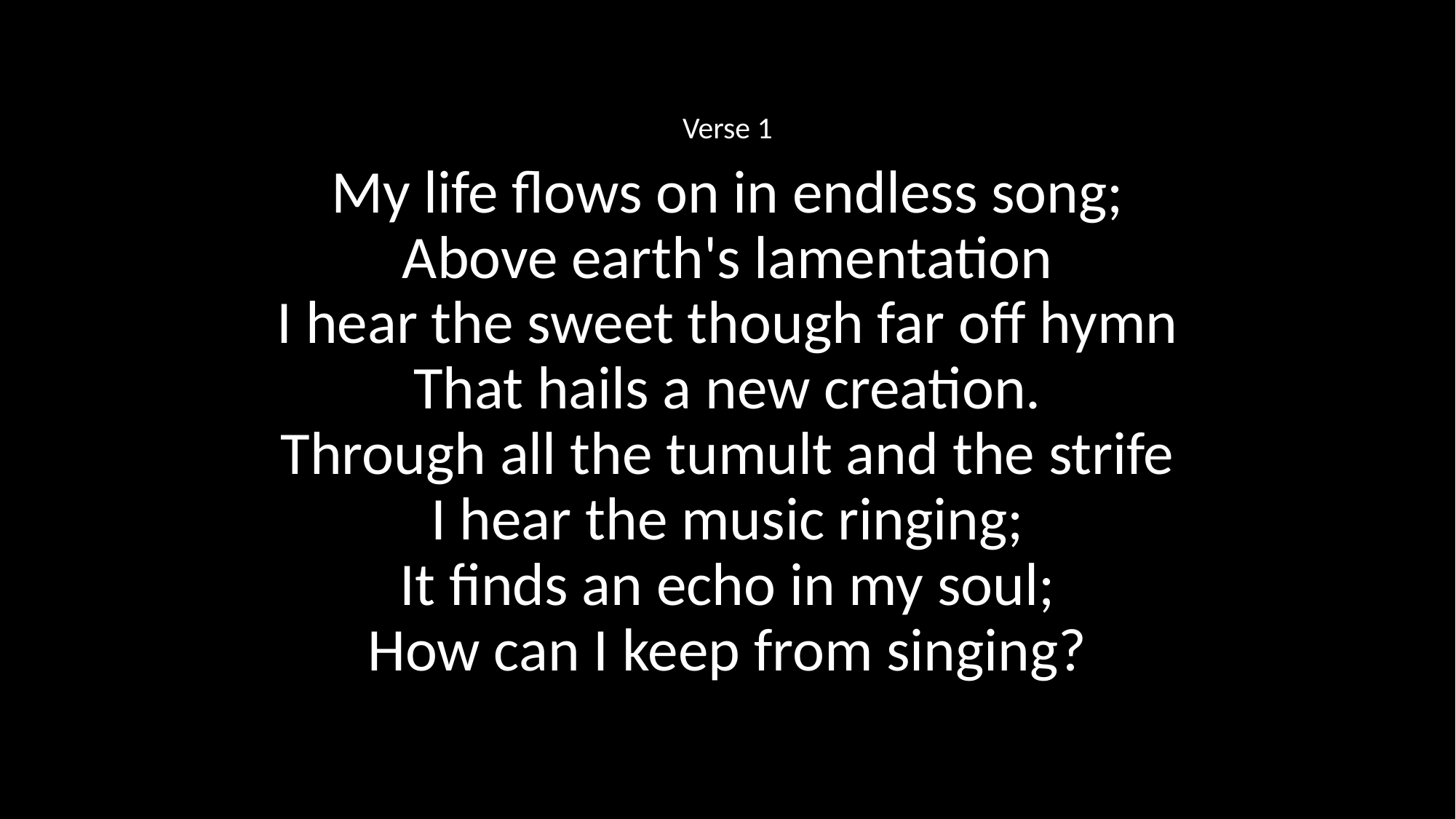

Verse 1
My life flows on in endless song;
Above earth's lamentation
I hear the sweet though far off hymn
That hails a new creation.
Through all the tumult and the strife
I hear the music ringing;
It finds an echo in my soul;
How can I keep from singing?